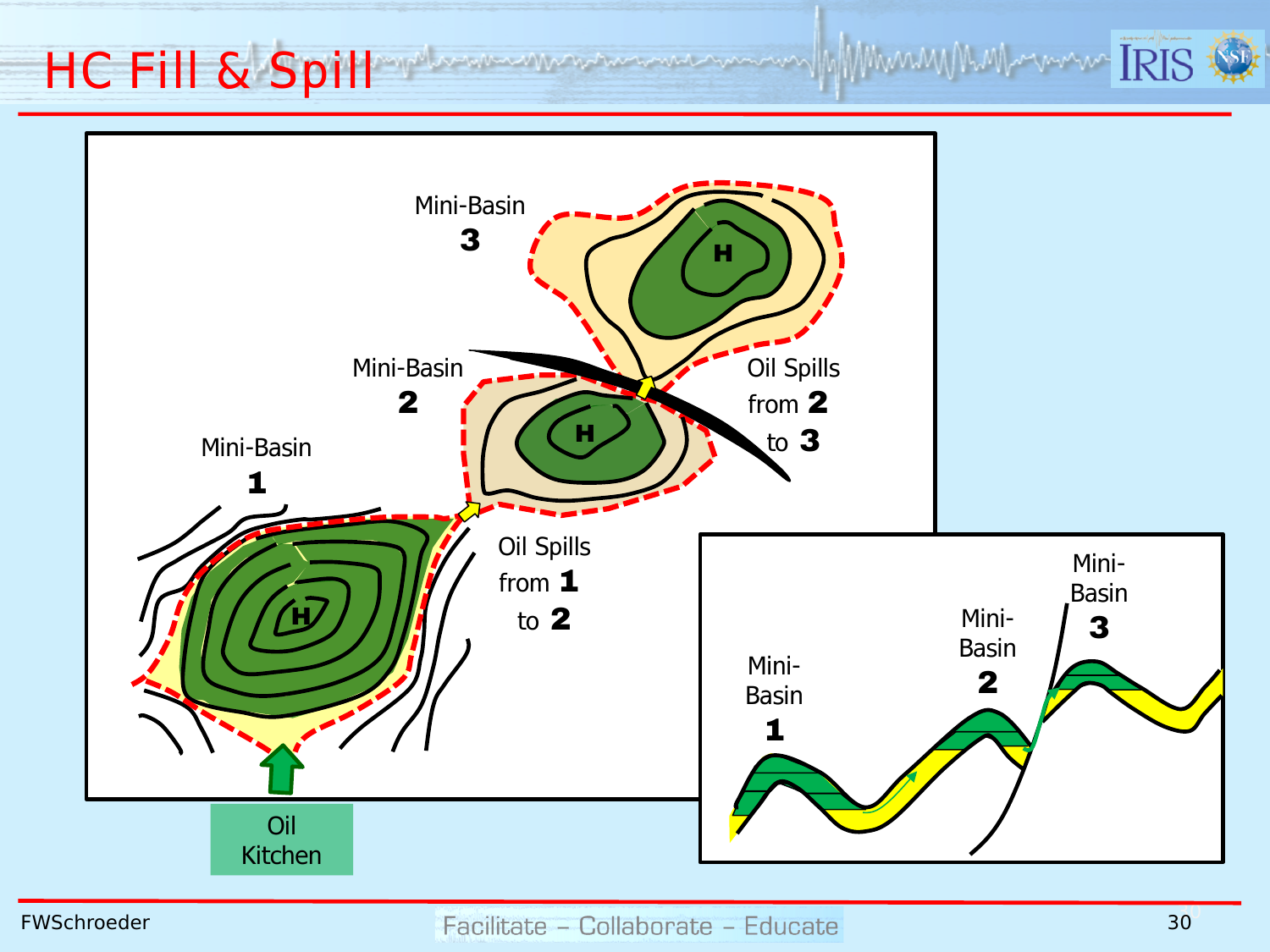

# HC Fill & Spill

Mini-Basin 3

H
Oil Spills from 2  to 3

Mini-Basin 2

H
Mini-Basin 1

Oil Spills from 1  to 2

Mini-Basin 3

H
Mini-Basin 2

Mini-Basin 1

Oil
Kitchen